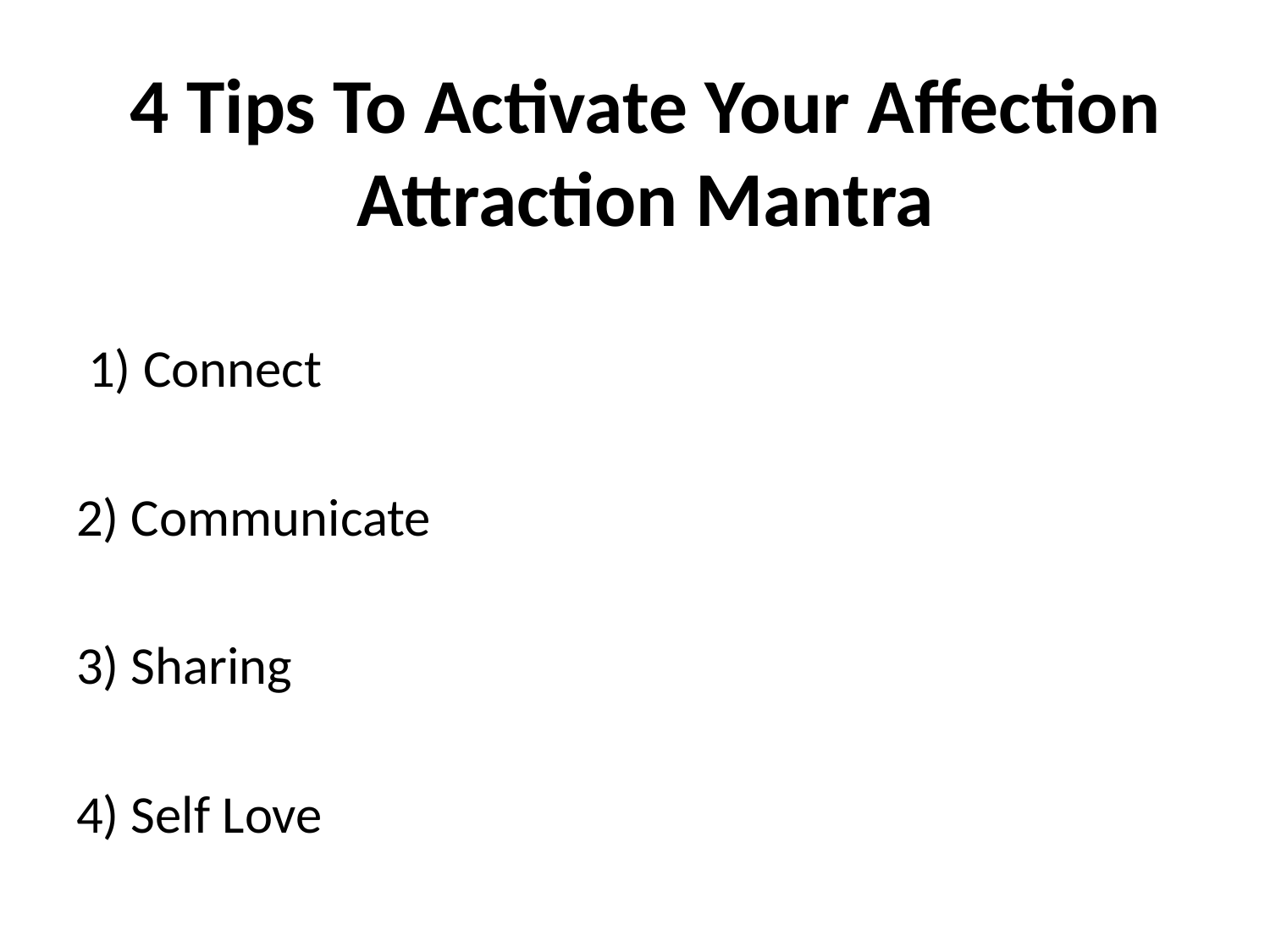

# 4 Tips To Activate Your Affection Attraction Mantra
 1) Connect

2) Communicate

3) Sharing

4) Self Love